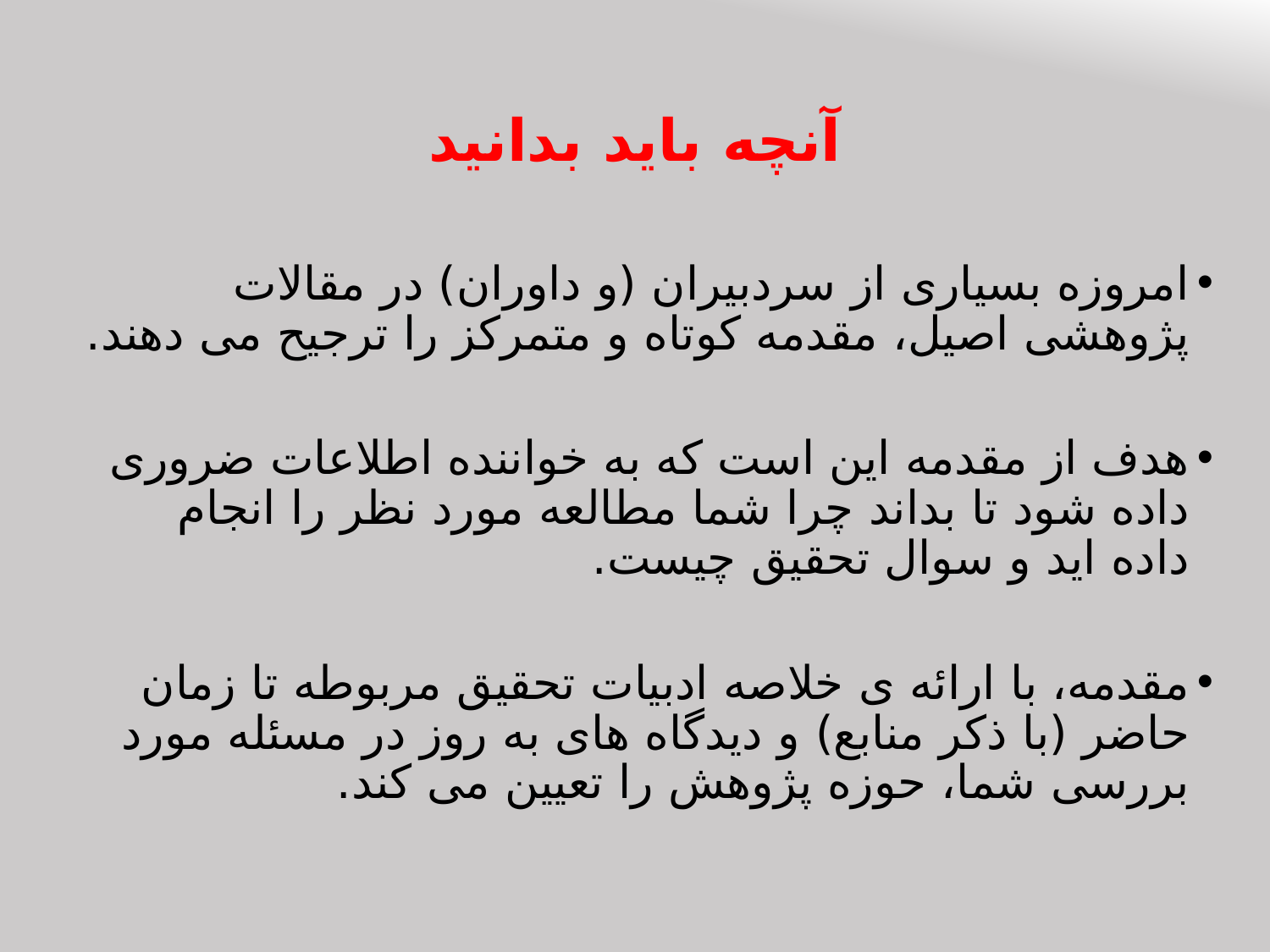

# آنچه باید بدانید
امروزه بسیاری از سردبیران (و داوران) در مقالات پژوهشی اصیل، مقدمه کوتاه و متمرکز را ترجیح می دهند.

هدف از مقدمه این است که به خواننده اطلاعات ضروری داده شود تا بداند چرا شما مطالعه مورد نظر را انجام داده اید و سوال تحقیق چیست.

مقدمه، با ارائه ی خلاصه ادبیات تحقیق مربوطه تا زمان حاضر (با ذکر منابع) و دیدگاه های به روز در مسئله مورد بررسی شما، حوزه پژوهش را تعیین می کند.